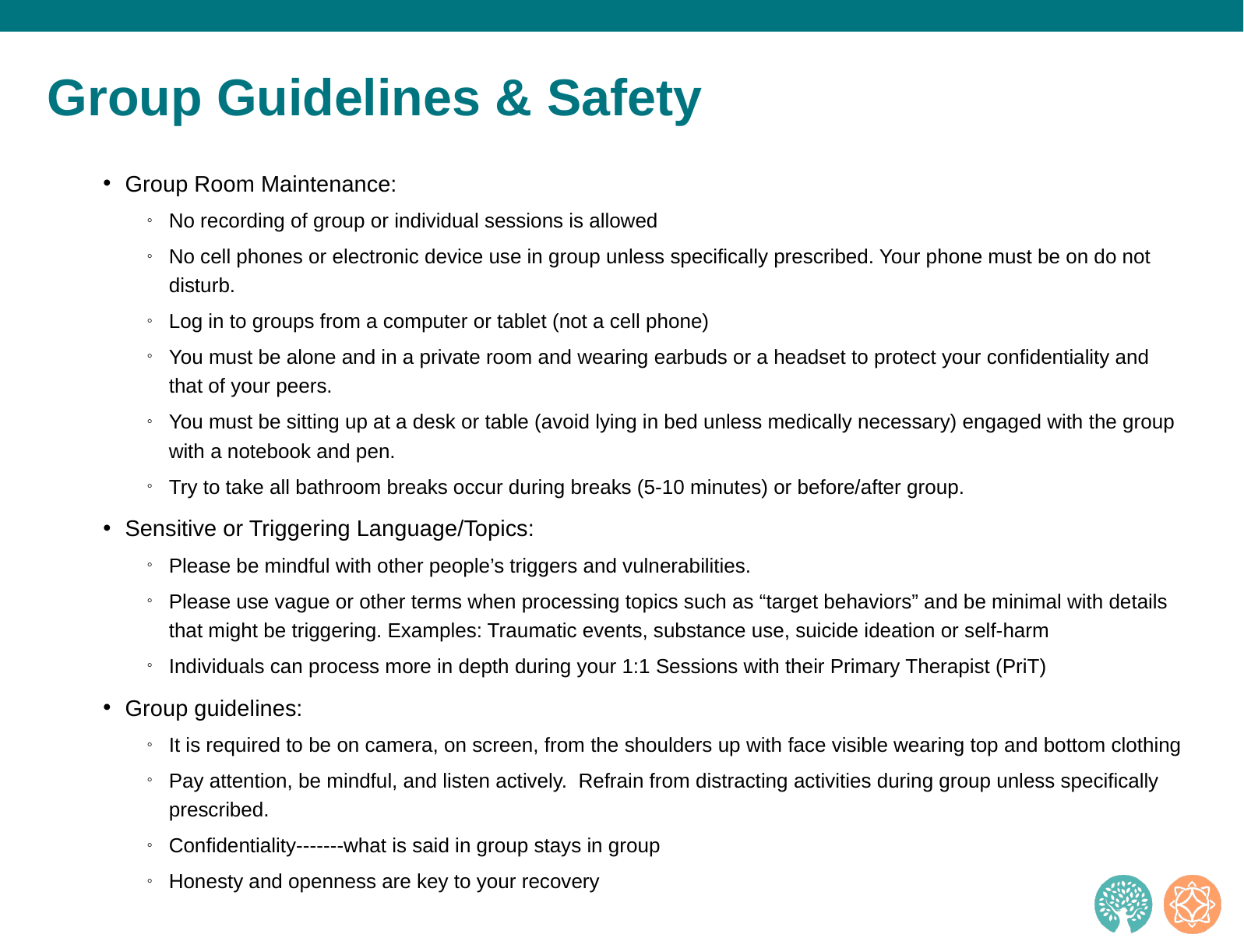

# Group Guidelines & Safety
Group Room Maintenance:​
No recording of group or individual sessions is allowed​
No cell phones or electronic device use in group unless specifically prescribed. Your phone must be on do not disturb. ​
Log in to groups from a computer or tablet (not a cell phone)
You must be alone and in a private room and wearing earbuds or a headset to protect your confidentiality and that of your peers. ​
You must be sitting up at a desk or table (avoid lying in bed unless medically necessary) engaged with the group with a notebook and pen.​
Try to take all bathroom breaks occur during breaks (5-10 minutes) or before/after group.​
Sensitive or Triggering Language/Topics:
Please be mindful with other people’s triggers and vulnerabilities.
Please use vague or other terms when processing topics such as “target behaviors” and be minimal with details that might be triggering. Examples: Traumatic events, substance use, suicide ideation or self-harm
Individuals can process more in depth during your 1:1 Sessions with their Primary Therapist (PriT)
Group guidelines:
It is required to be on camera, on screen, from the shoulders up with face visible wearing top and bottom clothing
Pay attention, be mindful, and listen actively.  Refrain from distracting activities during group unless specifically prescribed. ​
Confidentiality-------what is said in group stays in group​
Honesty and openness are key to your recovery